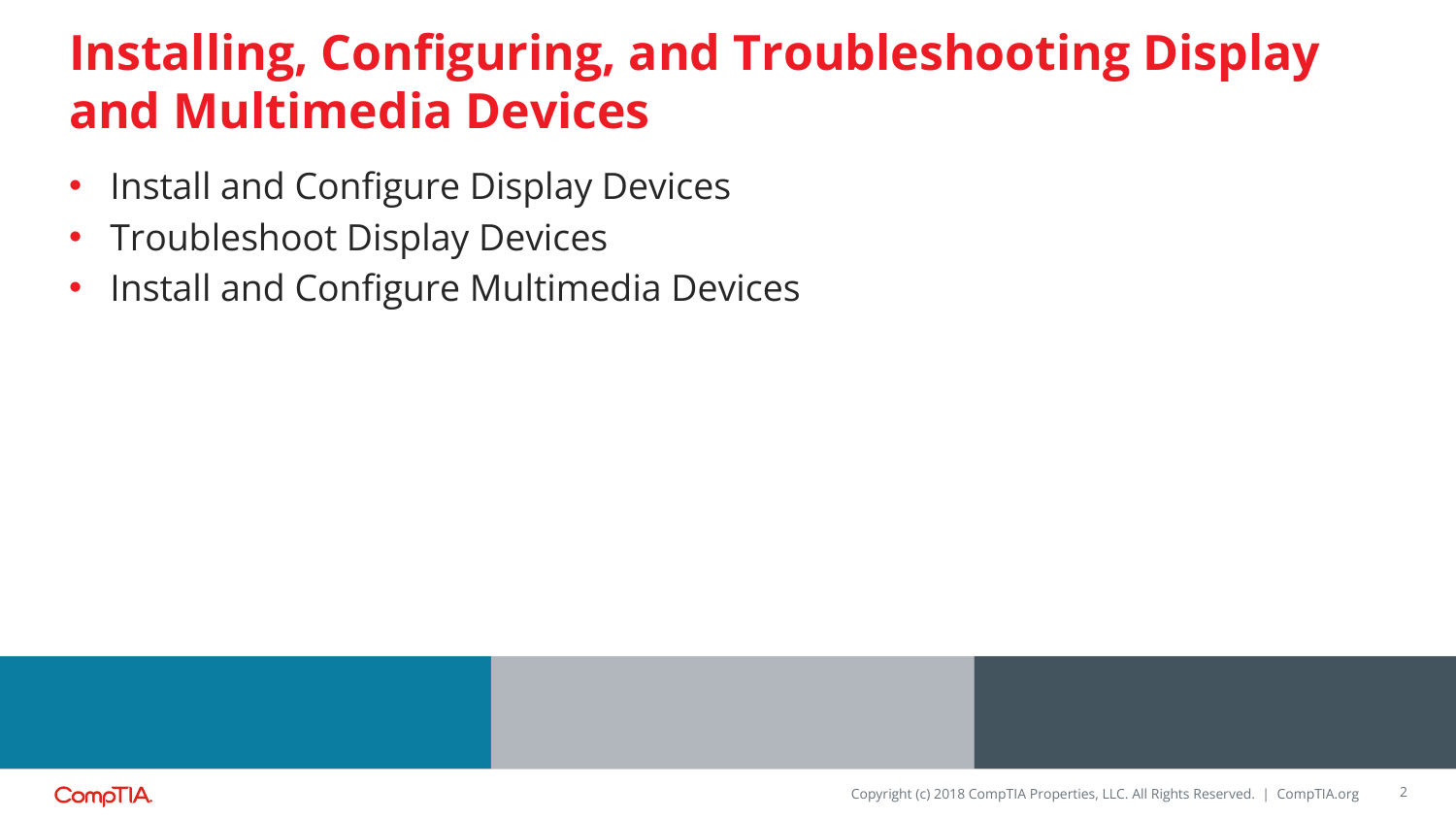

# Installing, Configuring, and Troubleshooting Display and Multimedia Devices
Install and Configure Display Devices
Troubleshoot Display Devices
Install and Configure Multimedia Devices
2